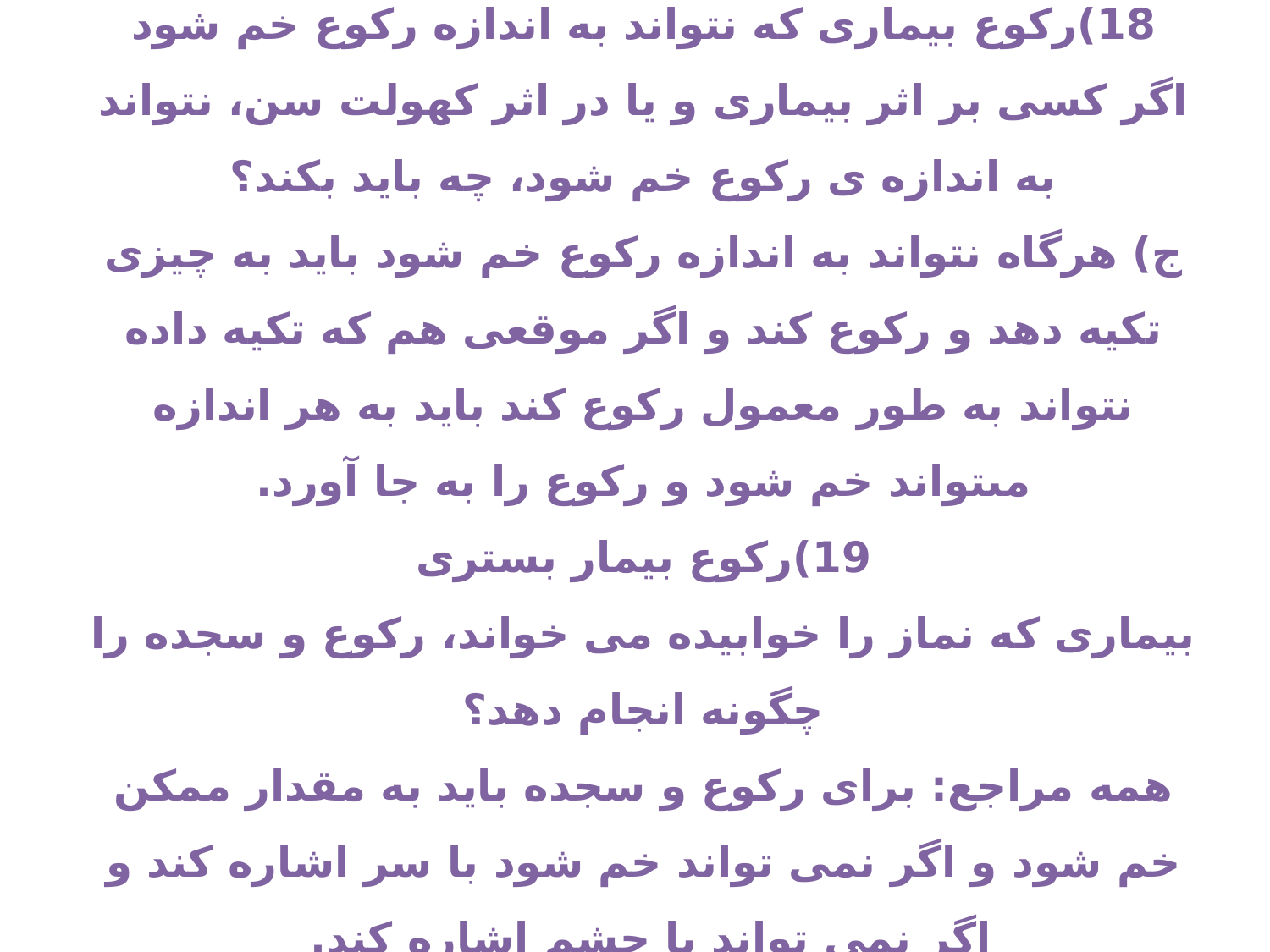

18)رکوع بیماری که نتواند به اندازه رکوع خم شود
اگر کسى بر اثر بیمارى و یا در اثر کهولت سن، نتواند به اندازه ى رکوع خم شود، چه باید بکند؟
ج) هرگاه نتواند به اندازه رکوع خم شود باید به چیزى تکیه دهد و رکوع کند و اگر موقعى هم که تکیه داده نتواند به طور معمول رکوع کند باید به هر اندازه مى‏تواند خم شود و رکوع را به جا آورد.
19)رکوع بیمار بستری
بیماری که نماز را خوابیده مى خواند، رکوع و سجده را چگونه انجام دهد؟
همه مراجع: برای رکوع و سجده باید به مقدار ممکن خم شود و اگر نمی تواند خم شود با سر اشاره کند و اگر نمی تواند با چشم اشاره کند.